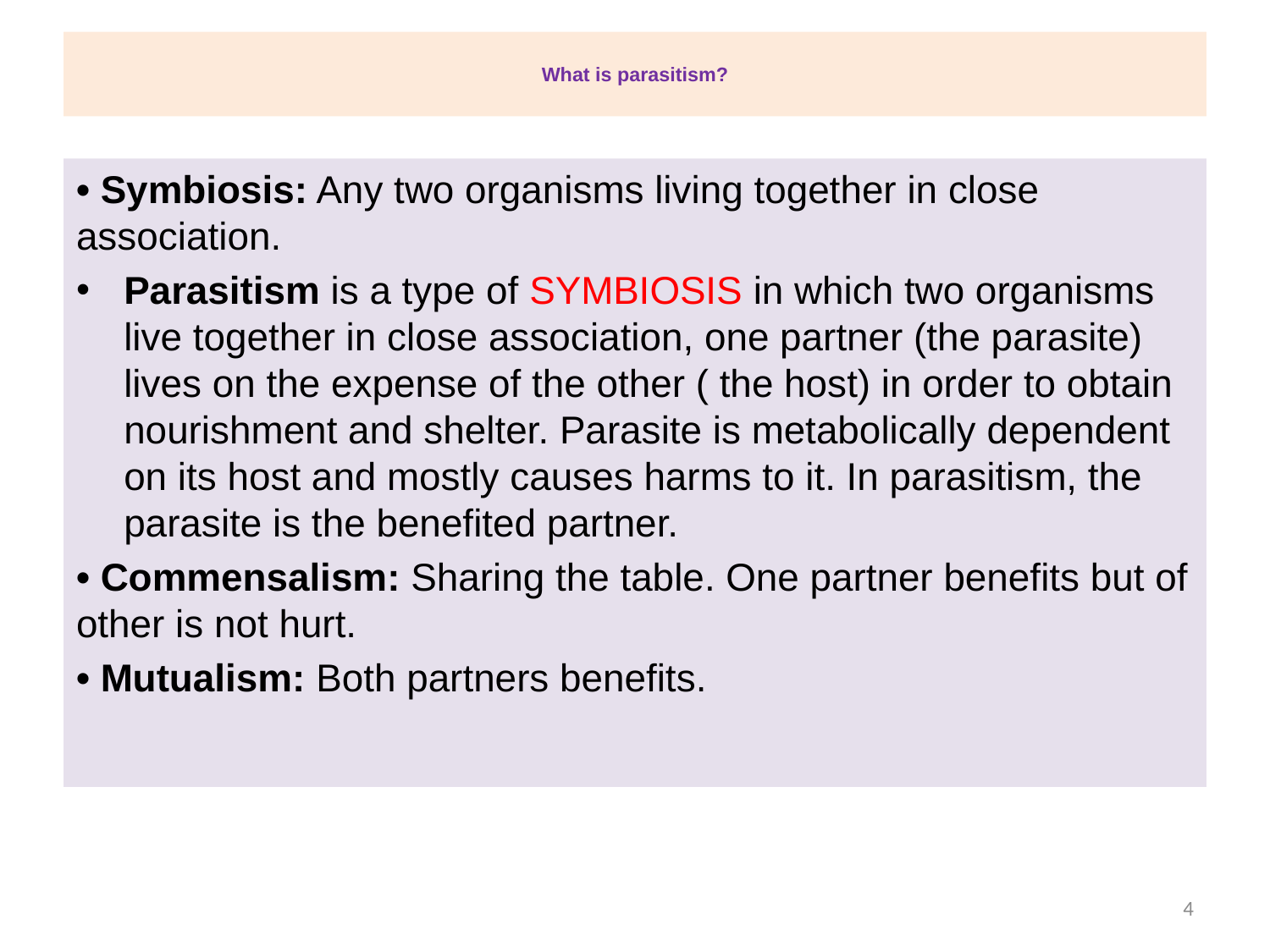

# What is parasitism?
• Symbiosis: Any two organisms living together in close association.
Parasitism is a type of SYMBIOSIS in which two organisms live together in close association, one partner (the parasite) lives on the expense of the other ( the host) in order to obtain nourishment and shelter. Parasite is metabolically dependent on its host and mostly causes harms to it. In parasitism, the parasite is the benefited partner.
• Commensalism: Sharing the table. One partner benefits but of other is not hurt.
• Mutualism: Both partners benefits.

4